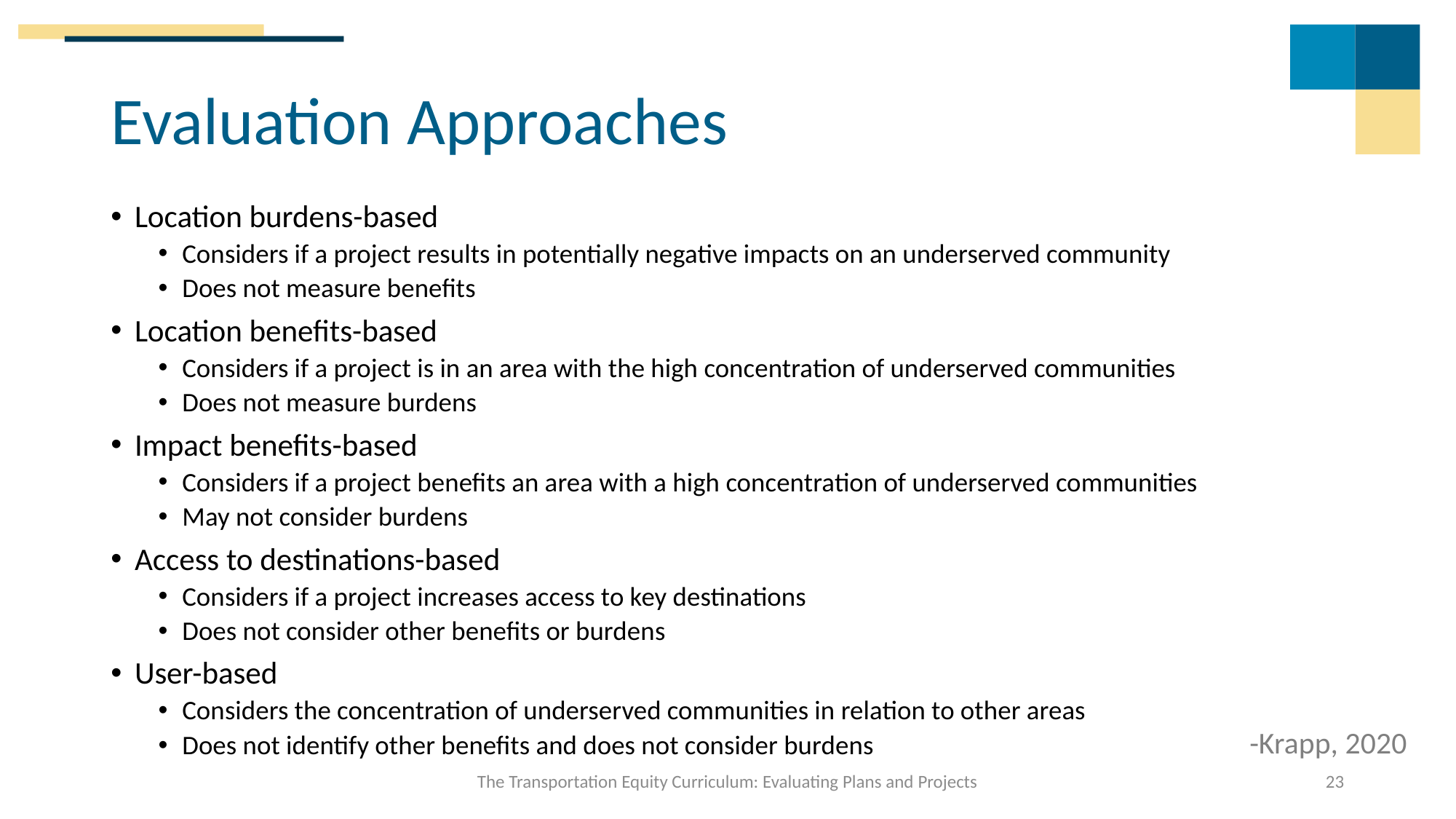

# Evaluation Approaches
Location burdens-based
Considers if a project results in potentially negative impacts on an underserved community
Does not measure benefits
Location benefits-based
Considers if a project is in an area with the high concentration of underserved communities
Does not measure burdens
Impact benefits-based
Considers if a project benefits an area with a high concentration of underserved communities
May not consider burdens
Access to destinations-based
Considers if a project increases access to key destinations
Does not consider other benefits or burdens
User-based
Considers the concentration of underserved communities in relation to other areas
Does not identify other benefits and does not consider burdens
-Krapp, 2020
The Transportation Equity Curriculum: Evaluating Plans and Projects
23